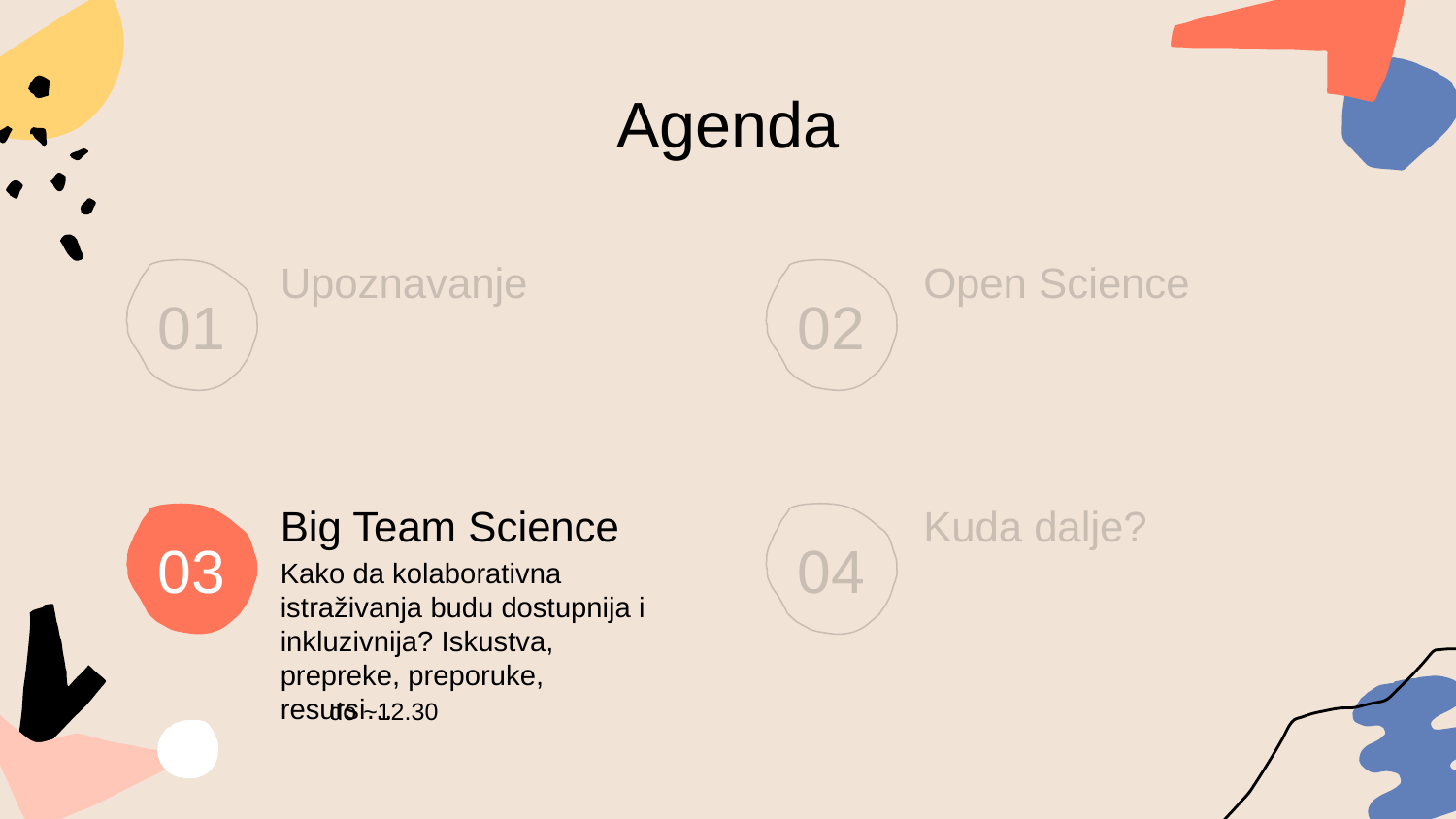

Agenda
# Upoznavanje
Open Science

01
02
Big Team Science
Kuda dalje?

03
04
Kako da kolaborativna istraživanja budu dostupnija i inkluzivnija? Iskustva, prepreke, preporuke, resursi…
do ~12.30